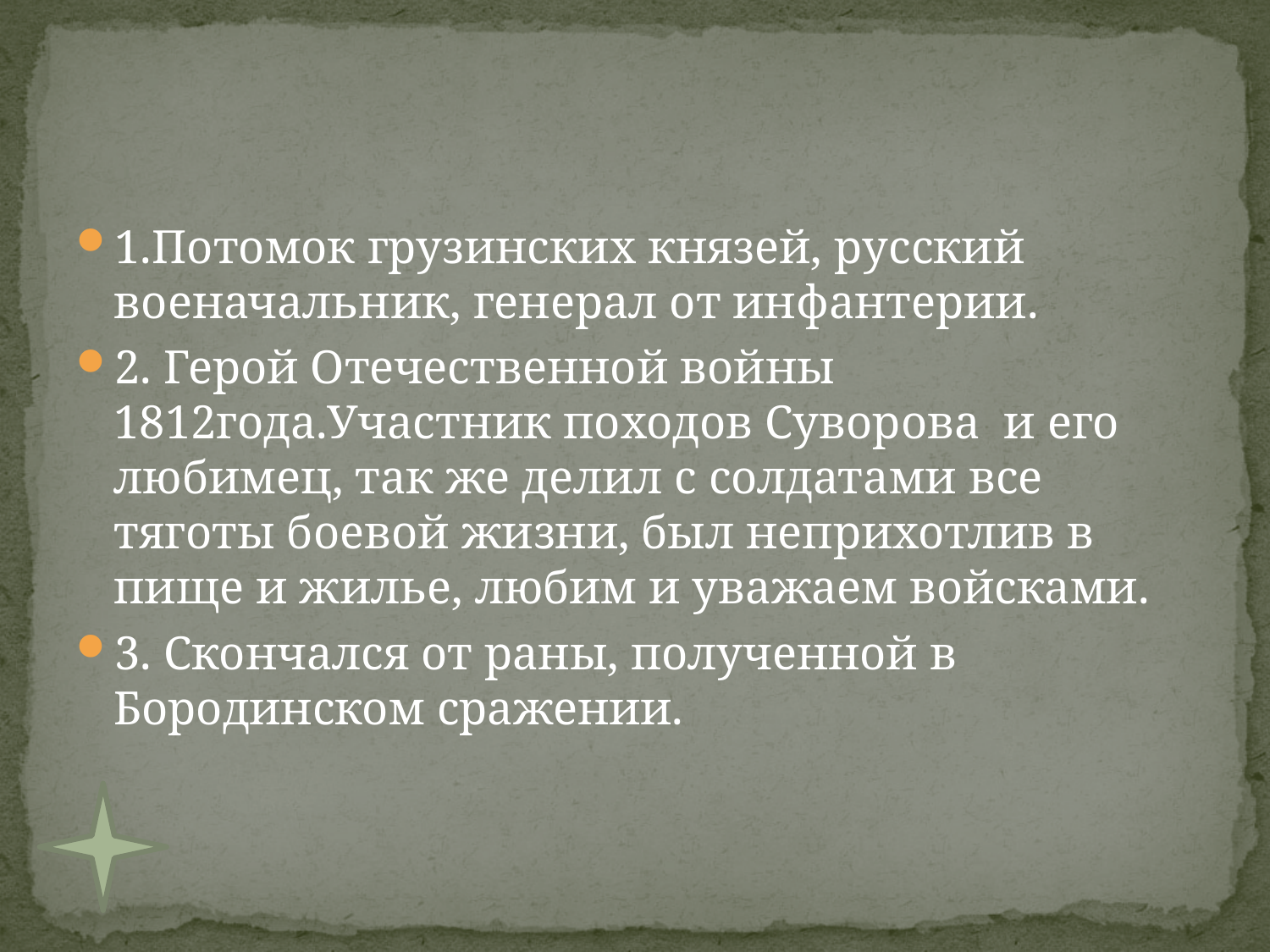

#
1.Потомок грузинских князей, русский военачальник, генерал от инфантерии.
2. Герой Отечественной войны 1812года.Участник походов Суворова  и его любимец, так же делил с солдатами все тяготы боевой жизни, был неприхотлив в пище и жилье, любим и уважаем войсками.
3. Скончался от раны, полученной в Бородинском сражении.